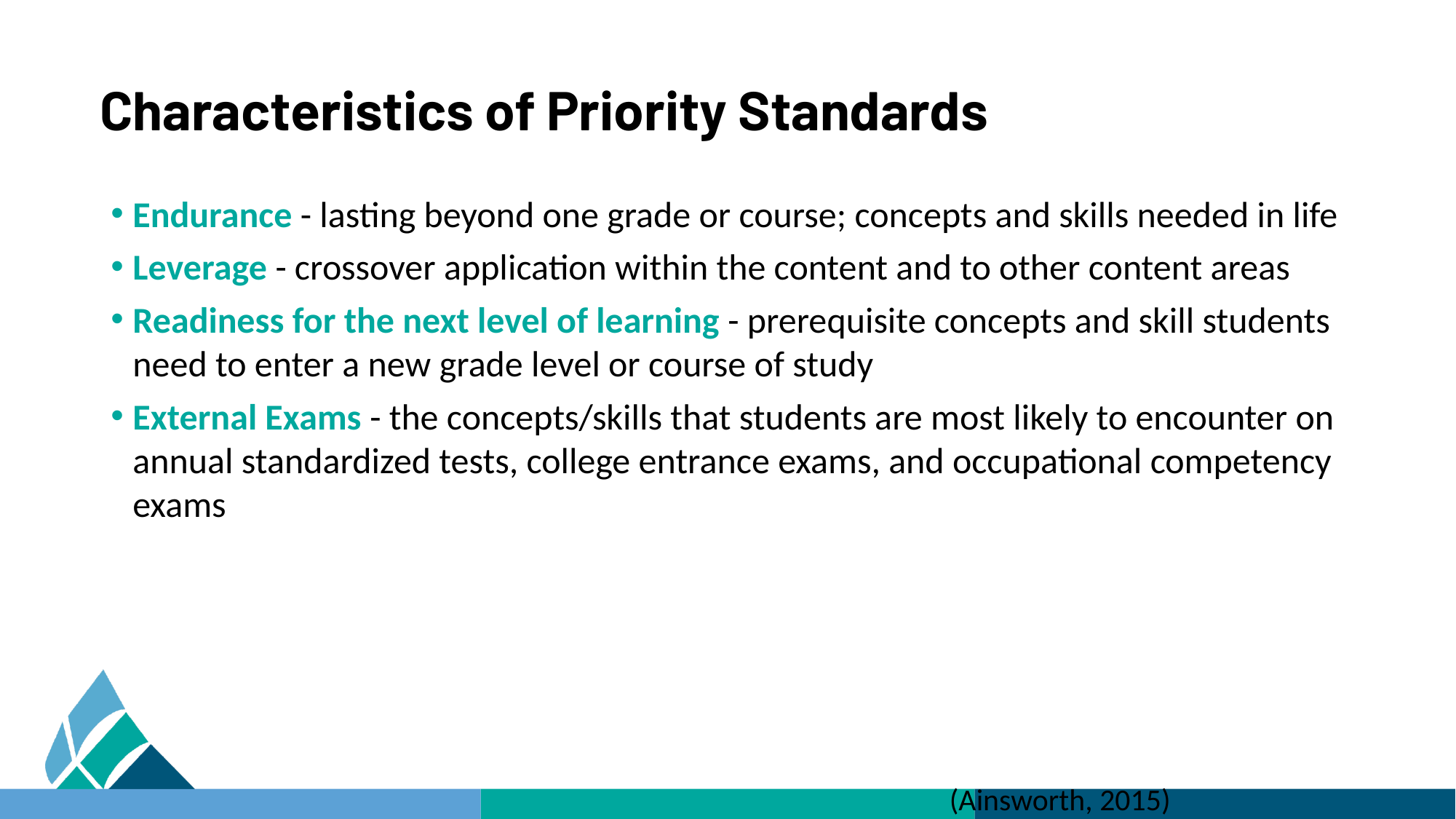

# Characteristics of Priority Standards
Endurance - lasting beyond one grade or course; concepts and skills needed in life
Leverage - crossover application within the content and to other content areas
Readiness for the next level of learning - prerequisite concepts and skill students need to enter a new grade level or course of study
External Exams - the concepts/skills that students are most likely to encounter on annual standardized tests, college entrance exams, and occupational competency exams

(Ainsworth, 2015)